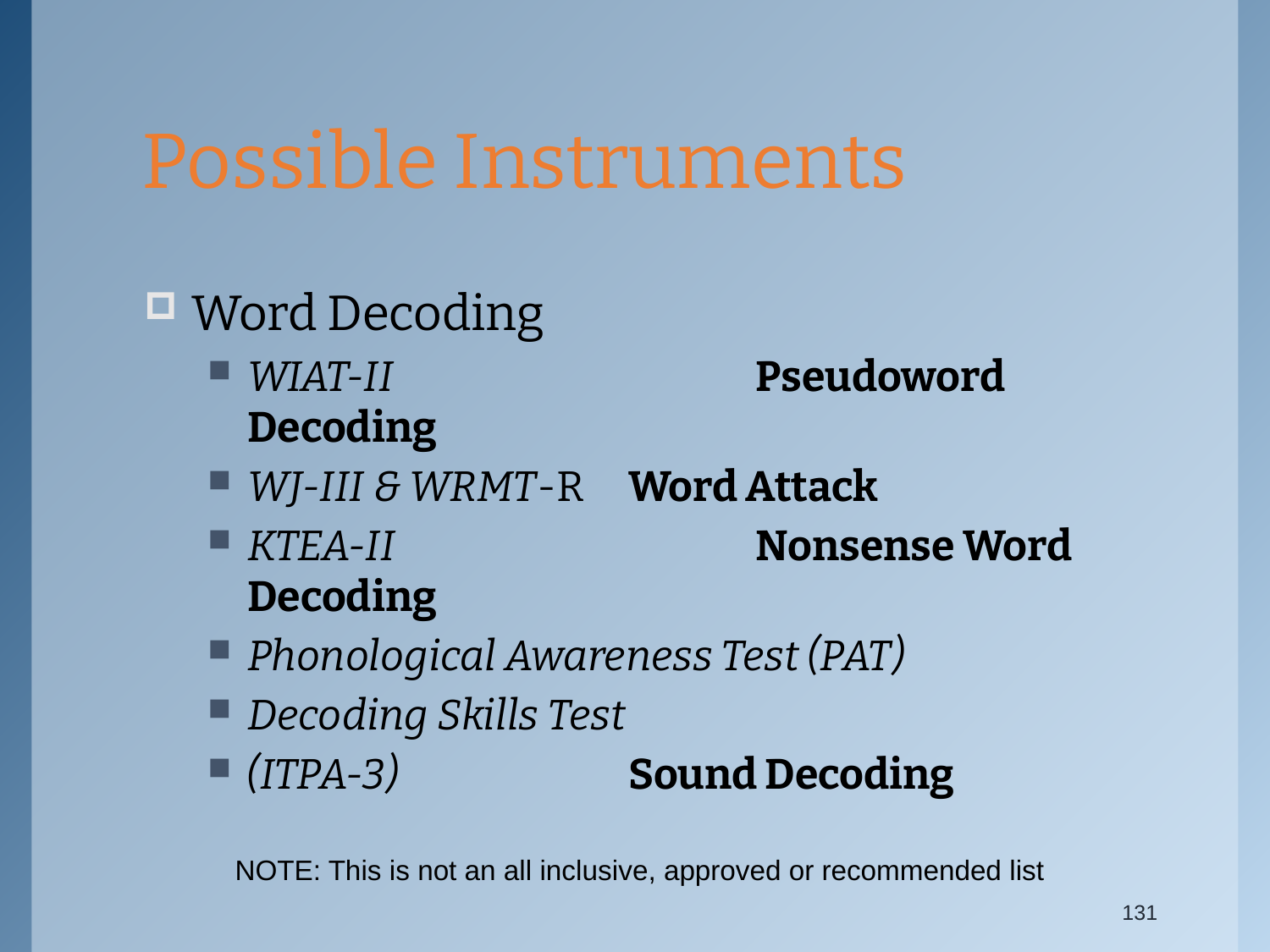

Possible Instruments
Word Decoding
WIAT-II			Pseudoword Decoding
WJ-III & WRMT-R	Word Attack
KTEA-II			Nonsense Word Decoding
Phonological Awareness Test (PAT)
Decoding Skills Test
(ITPA-3)		Sound Decoding
NOTE: This is not an all inclusive, approved or recommended list
131